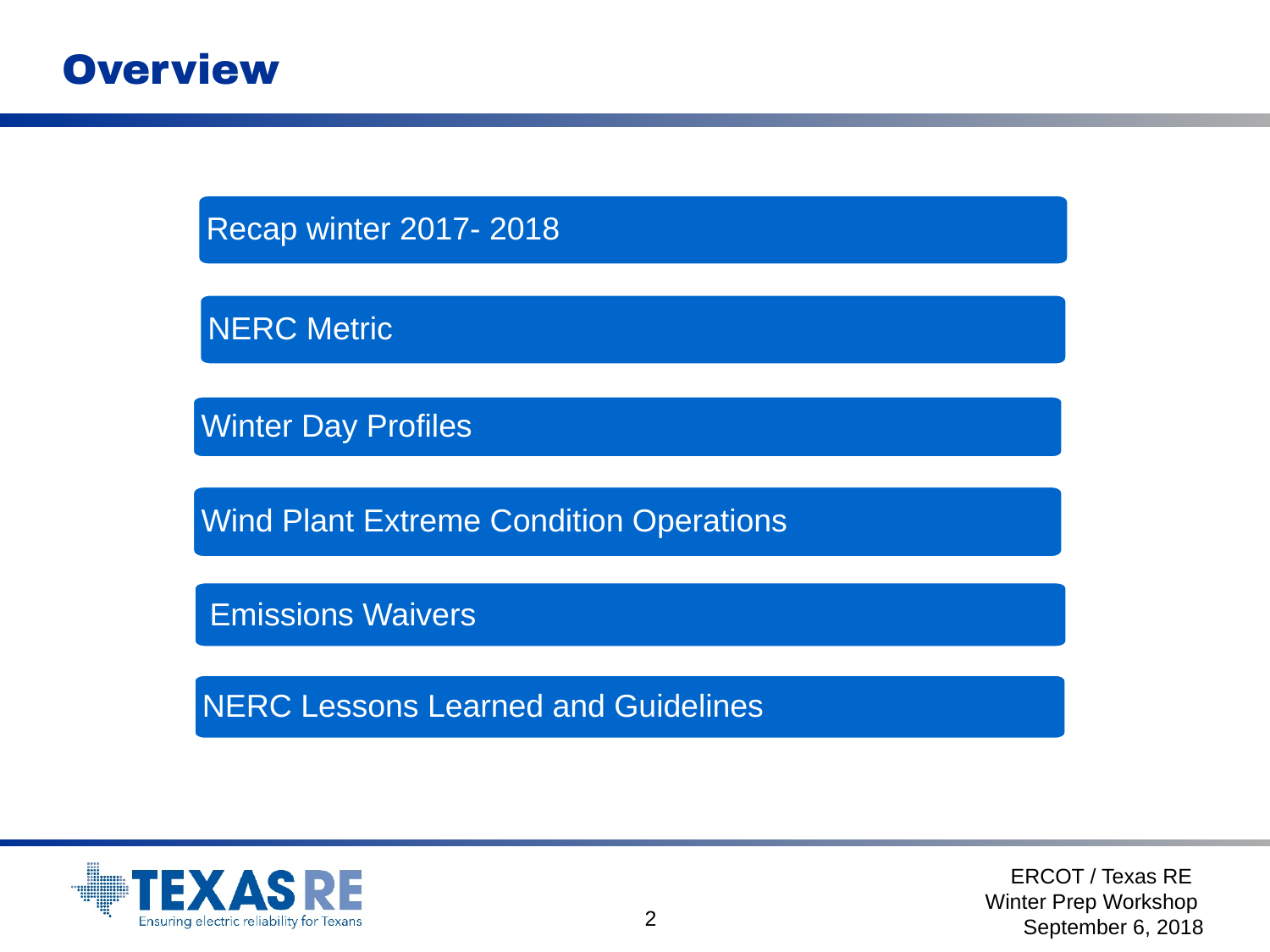

# Overview
Recap winter 2017- 2018
NERC Metric

Winter Day Profiles

Wind Plant Extreme Condition Operations

NERC Lessons Learned and Guidelines

Emissions Waivers
ERCOT / Texas RE   Winter Prep Workshop  September 6, 2018